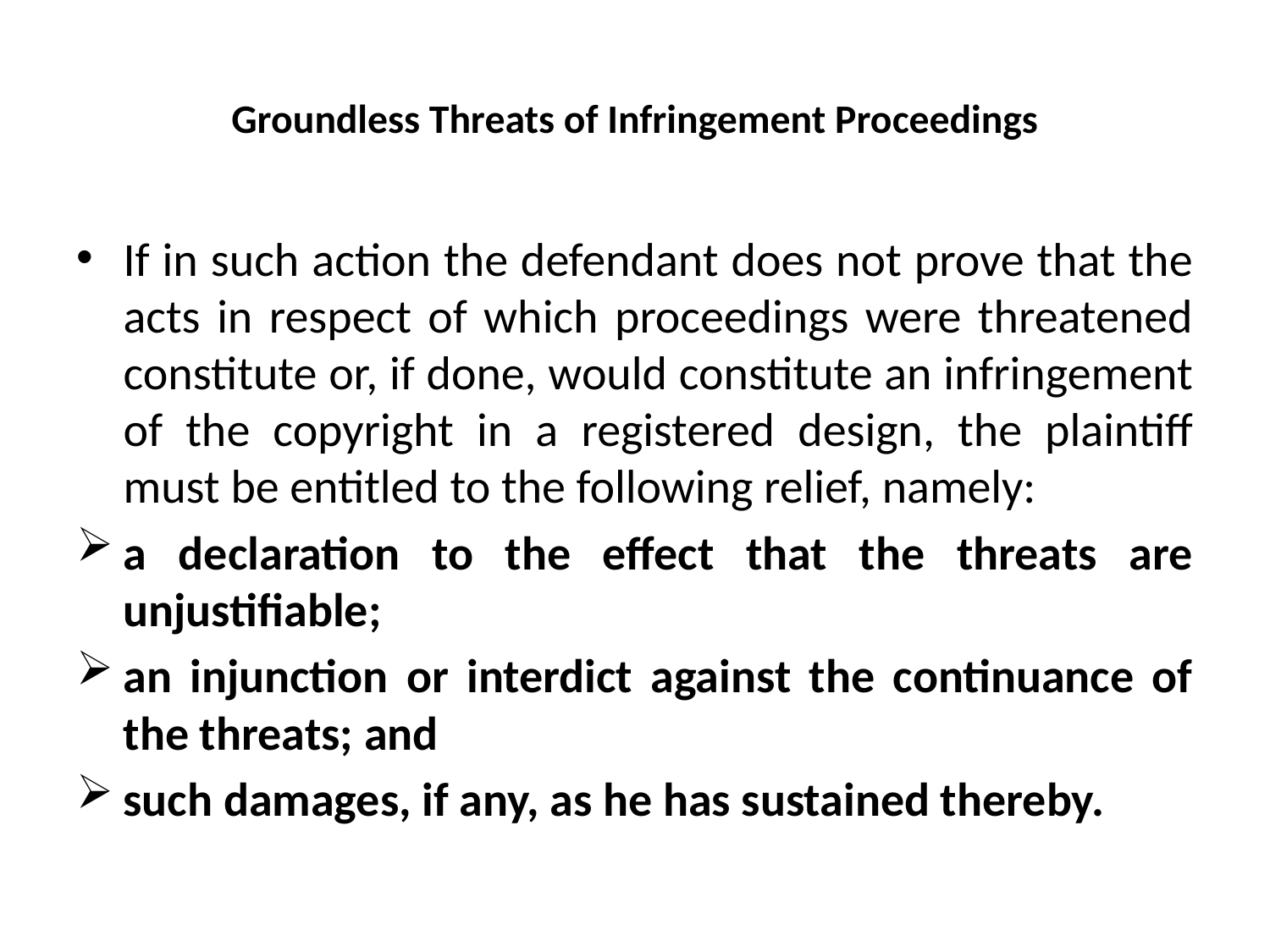

# Groundless Threats of Infringement Proceedings
If in such action the defendant does not prove that the acts in respect of which proceedings were threatened constitute or, if done, would constitute an infringement of the copyright in a registered design, the plaintiff must be entitled to the following relief, namely:
a declaration to the effect that the threats are unjustifiable;
an injunction or interdict against the continuance of the threats; and
such damages, if any, as he has sustained thereby.